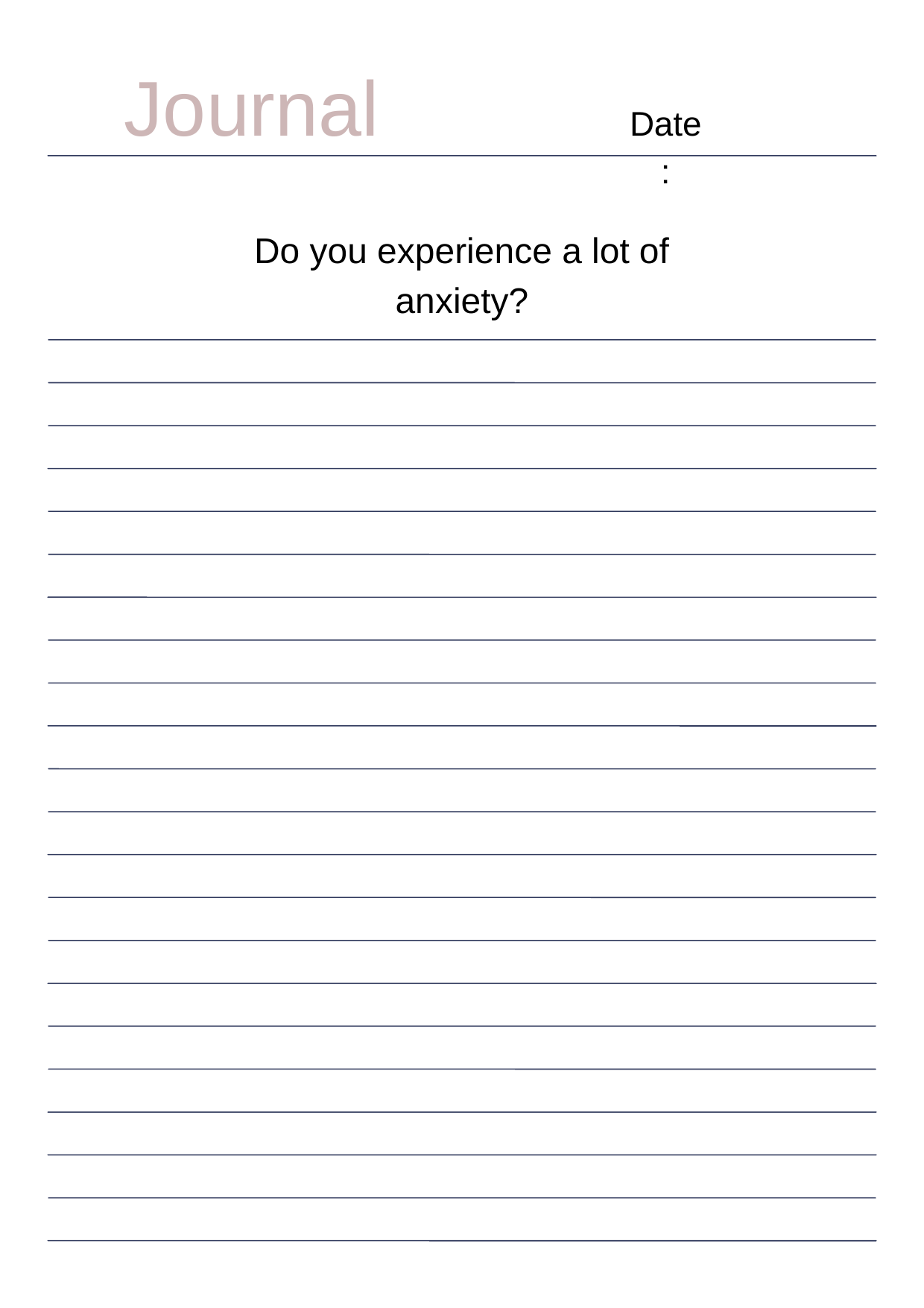

Journal
Date:

Do you experience a lot of anxiety?